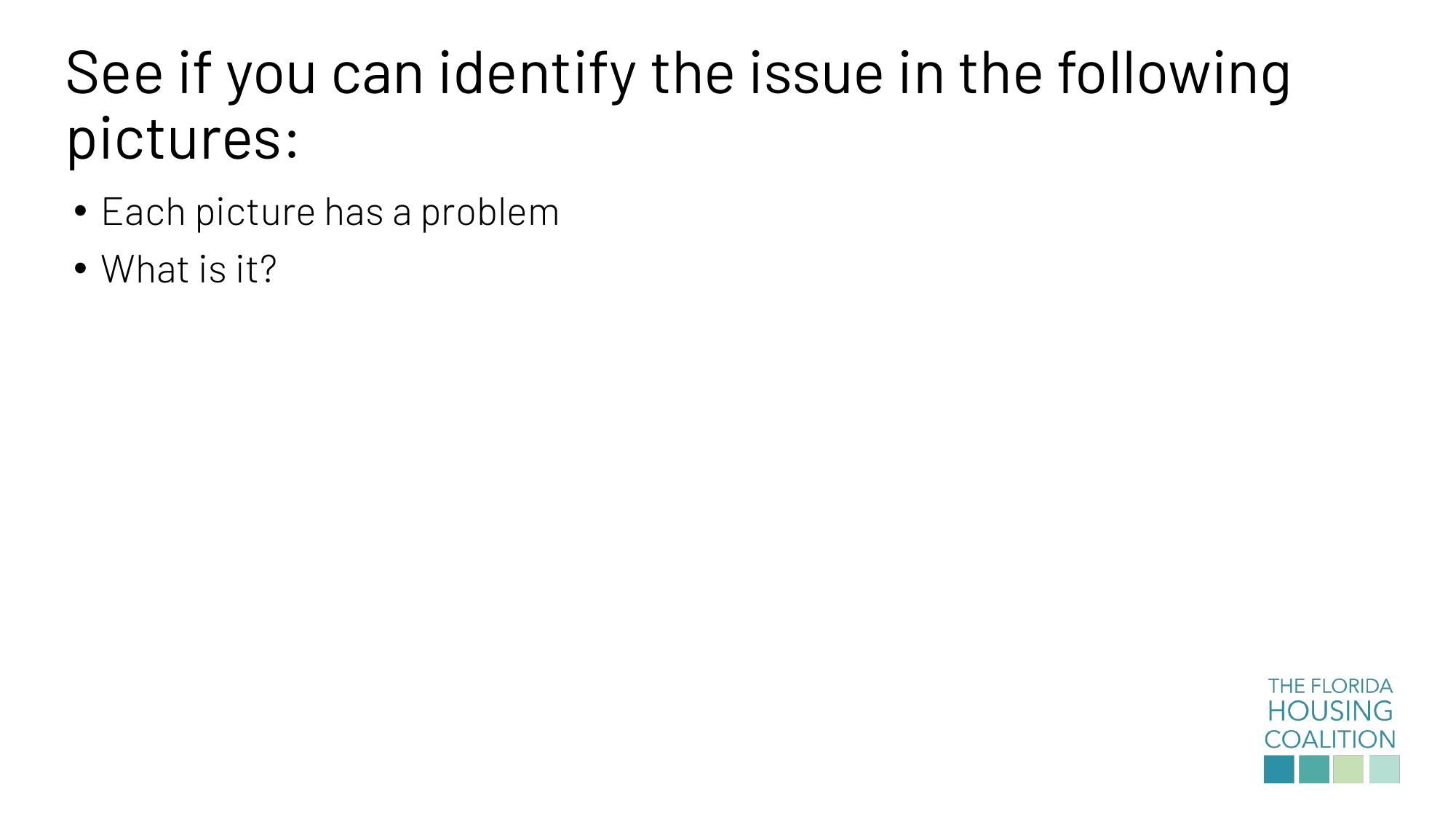

# See if you can identify the issue in the following pictures:
Each picture has a problem
What is it?